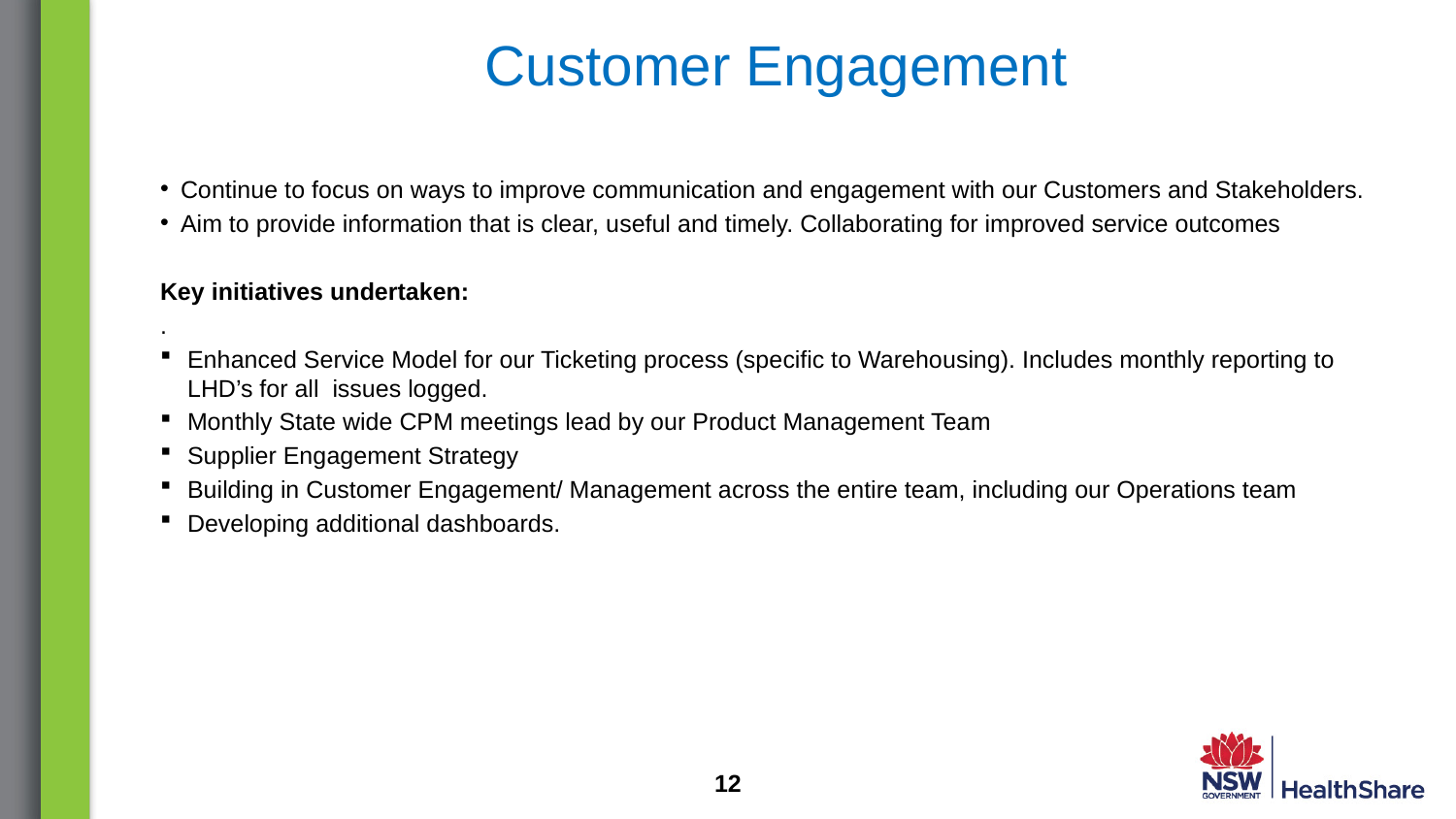

# Customer Engagement
Continue to focus on ways to improve communication and engagement with our Customers and Stakeholders.
Aim to provide information that is clear, useful and timely. Collaborating for improved service outcomes

Key initiatives undertaken:
.
Enhanced Service Model for our Ticketing process (specific to Warehousing). Includes monthly reporting to LHD’s for all  issues logged.
Monthly State wide CPM meetings lead by our Product Management Team
Supplier Engagement Strategy
Building in Customer Engagement/ Management across the entire team, including our Operations team
Developing additional dashboards.